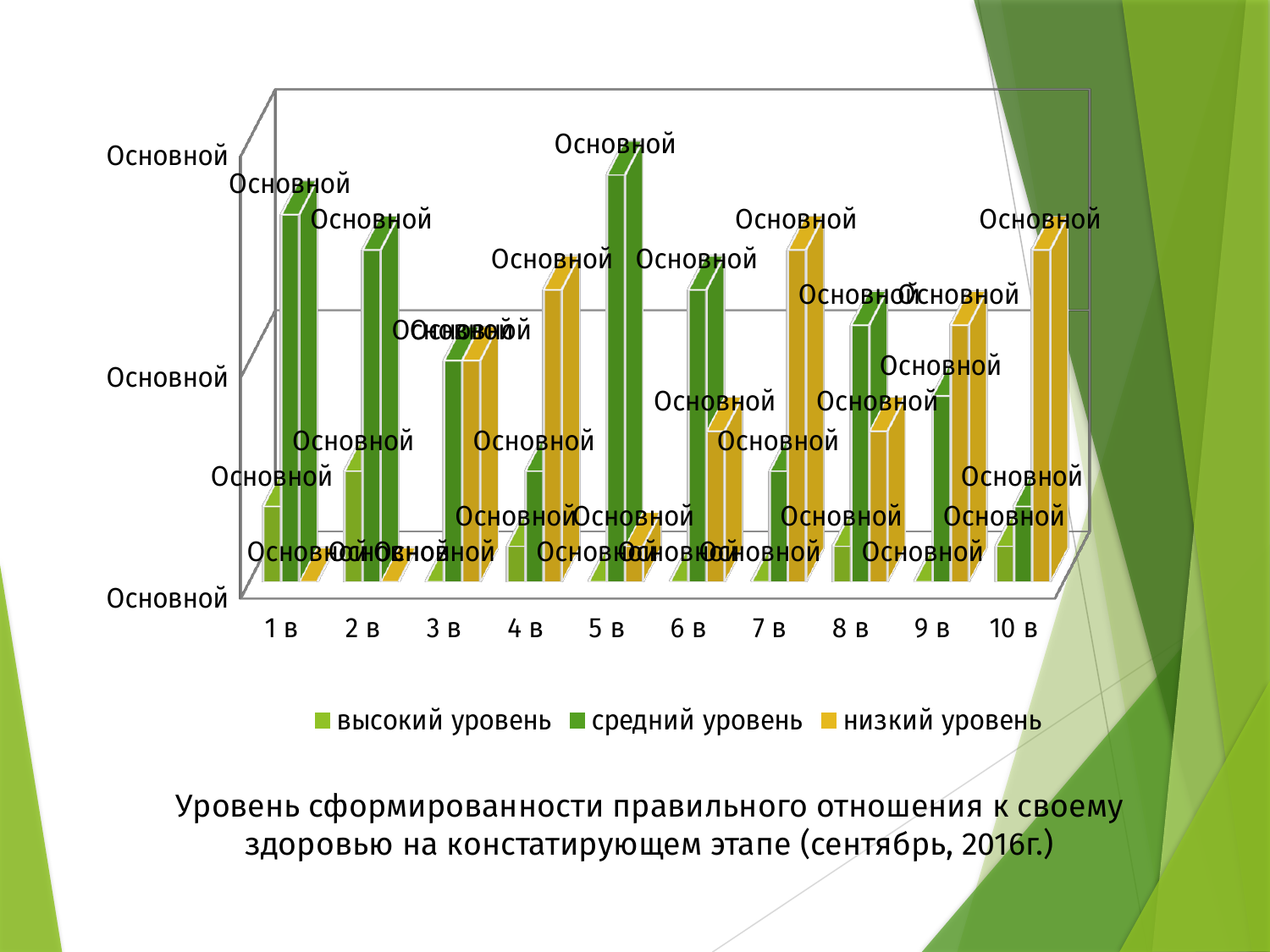

[unsupported chart]

Уровень сформированности правильного отношения к своему здоровью на констатирующем этапе (сентябрь, 2016г.)